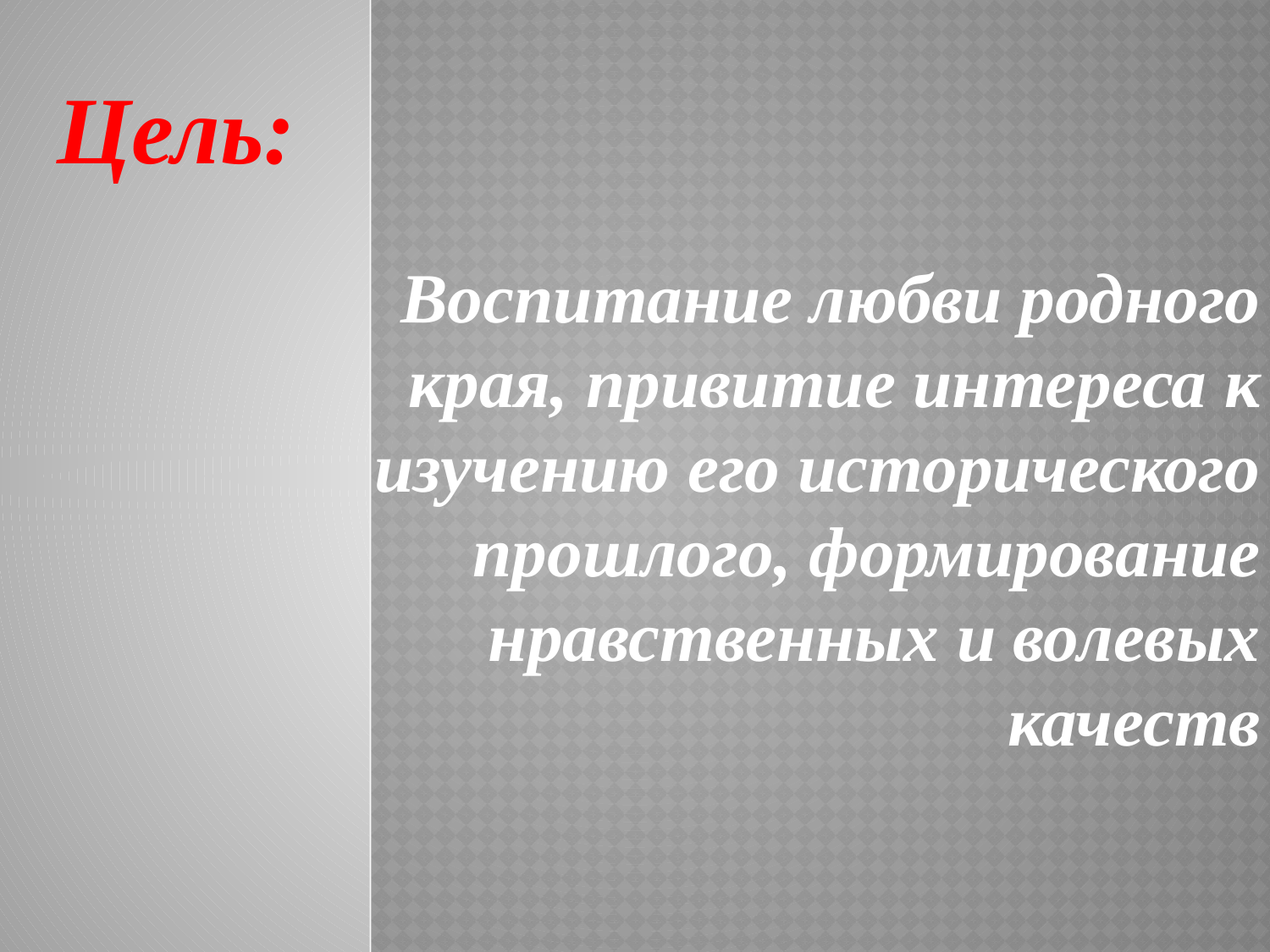

Цель:

Воспитание любви родного края, привитие интереса к изучению его исторического прошлого, формирование нравственных и волевых качеств